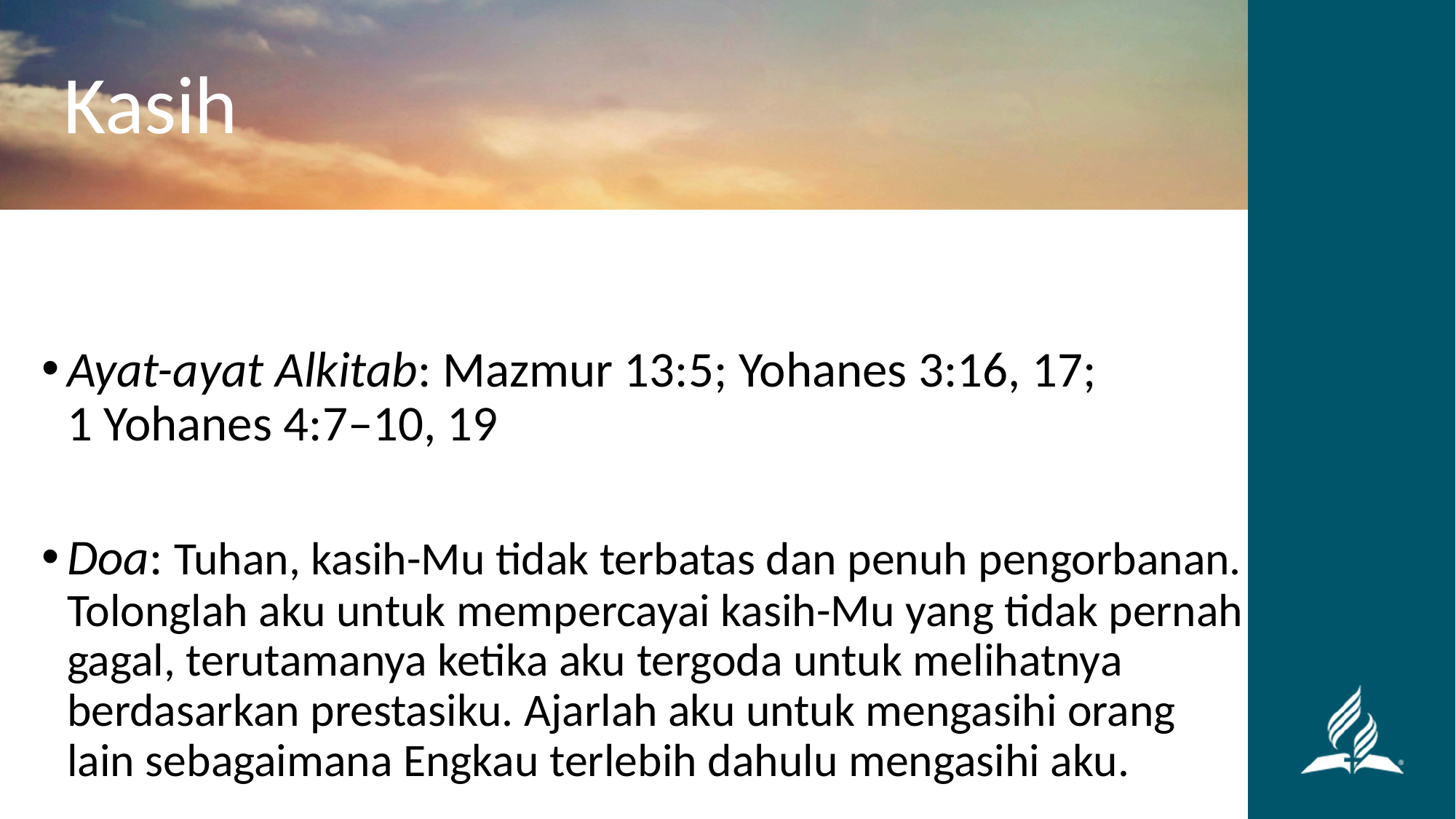

Kasih

Ayat-ayat Alkitab: Mazmur 13:5; Yohanes 3:16, 17; 1 Yohanes 4:7–10, 19

Doa: Tuhan, kasih-Mu tidak terbatas dan penuh pengorbanan. Tolonglah aku untuk mempercayai kasih-Mu yang tidak pernah gagal, terutamanya ketika aku tergoda untuk melihatnya berdasarkan prestasiku. Ajarlah aku untuk mengasihi orang lain sebagaimana Engkau terlebih dahulu mengasihi aku.